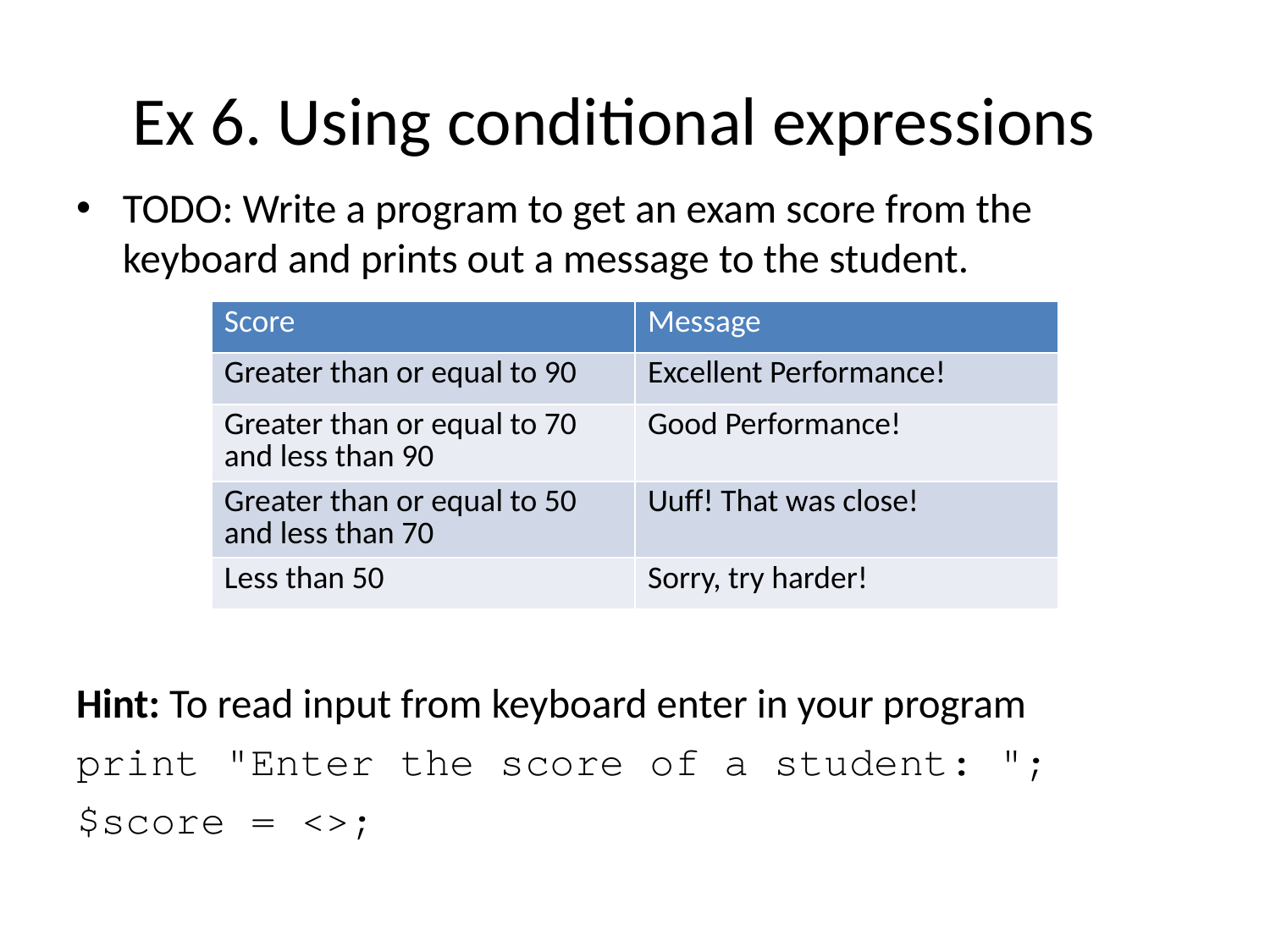

# Ex 6. Using conditional expressions
TODO: Write a program to get an exam score from the keyboard and prints out a message to the student.

Hint: To read input from keyboard enter in your program
print "Enter the score of a student: ";
$score = <>;

| Score | Message |
| --- | --- |
| Greater than or equal to 90 | Excellent Performance! |
| Greater than or equal to 70 and less than 90 | Good Performance! |
| Greater than or equal to 50 and less than 70 | Uuff! That was close! |
| Less than 50 | Sorry, try harder! |